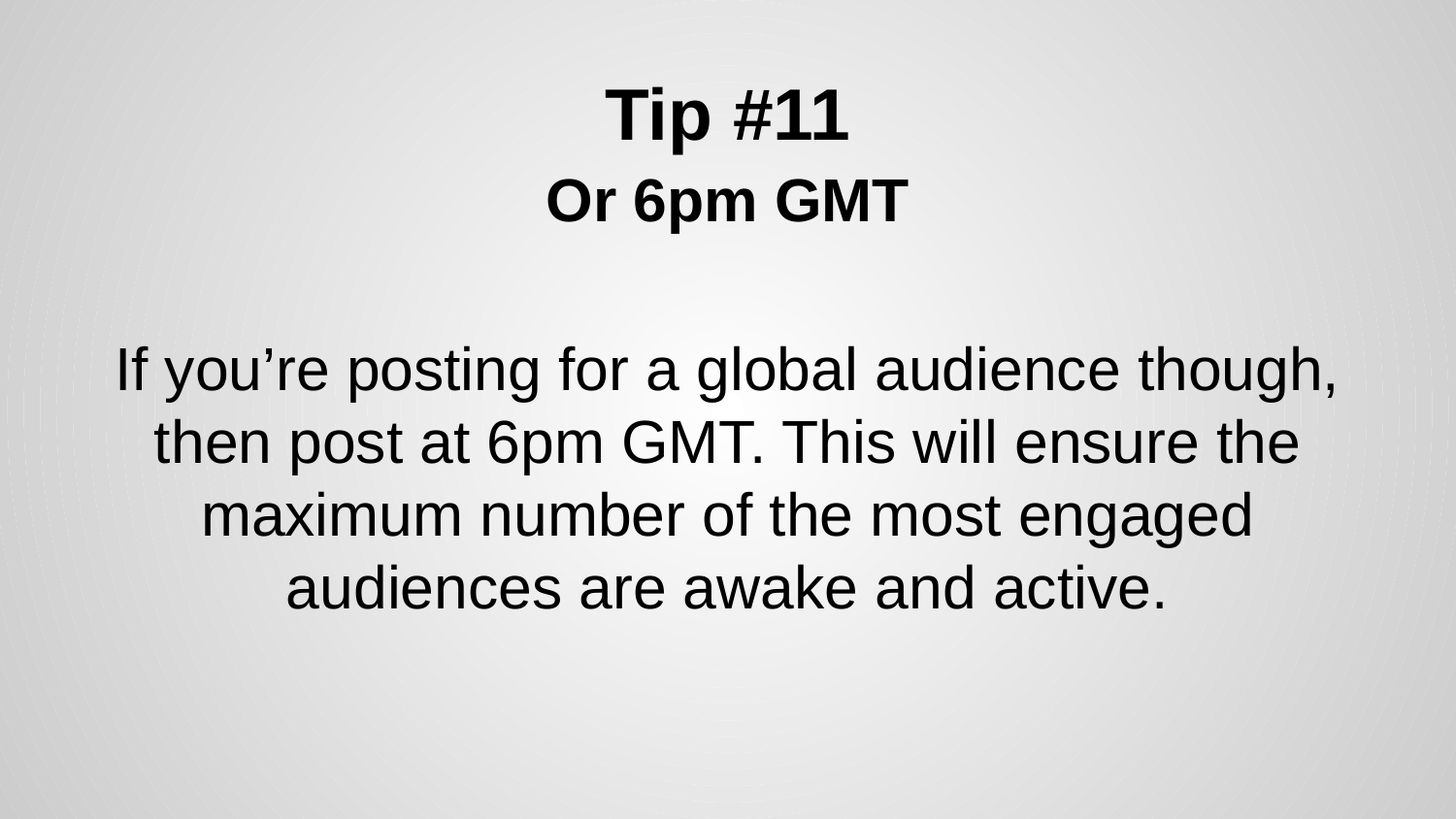

# Tip #11

Or 6pm GMT

If you’re posting for a global audience though, then post at 6pm GMT. This will ensure the maximum number of the most engaged audiences are awake and active.